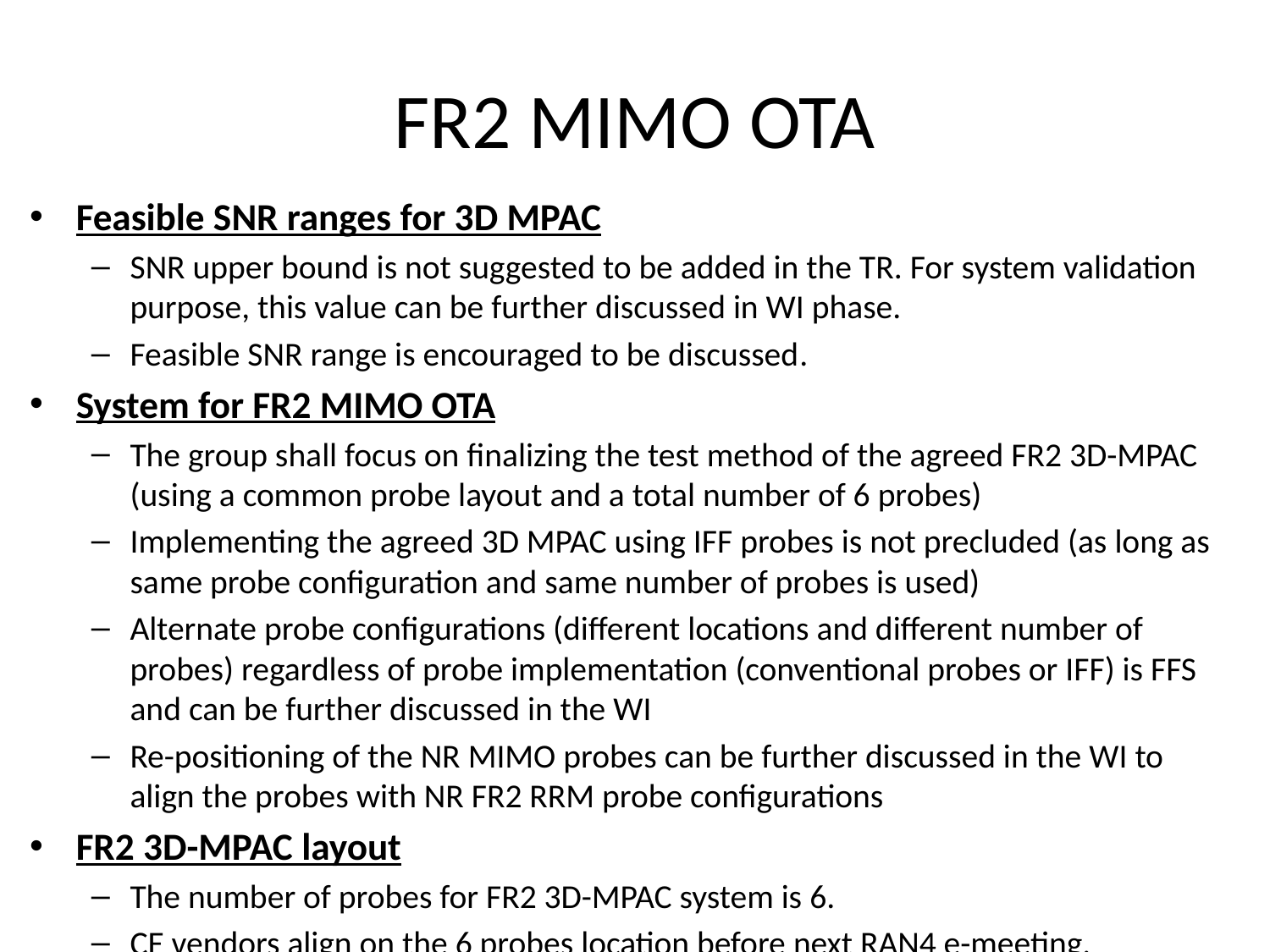

# FR2 MIMO OTA
Feasible SNR ranges for 3D MPAC
SNR upper bound is not suggested to be added in the TR. For system validation purpose, this value can be further discussed in WI phase.
Feasible SNR range is encouraged to be discussed.
System for FR2 MIMO OTA
The group shall focus on finalizing the test method of the agreed FR2 3D-MPAC (using a common probe layout and a total number of 6 probes)
Implementing the agreed 3D MPAC using IFF probes is not precluded (as long as same probe configuration and same number of probes is used)
Alternate probe configurations (different locations and different number of probes) regardless of probe implementation (conventional probes or IFF) is FFS and can be further discussed in the WI
Re-positioning of the NR MIMO probes can be further discussed in the WI to align the probes with NR FR2 RRM probe configurations
FR2 3D-MPAC layout
The number of probes for FR2 3D-MPAC system is 6.
CE vendors align on the 6 probes location before next RAN4 e-meeting.